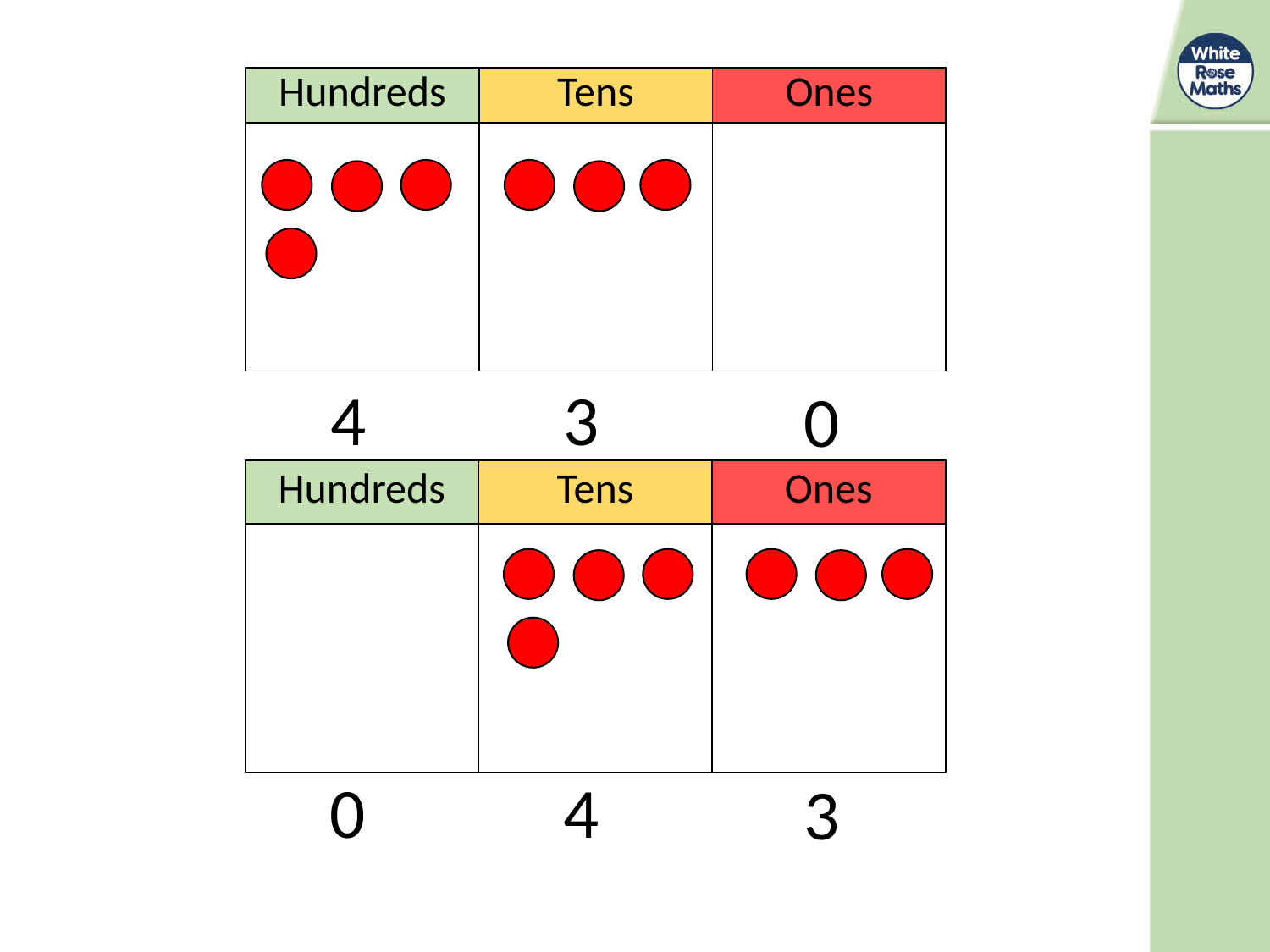

| Hundreds | Tens | Ones |
| --- | --- | --- |
|  |  |  |

3
4
0
| Hundreds | Tens | Ones |
| --- | --- | --- |
|  |  |  |

4
0
3